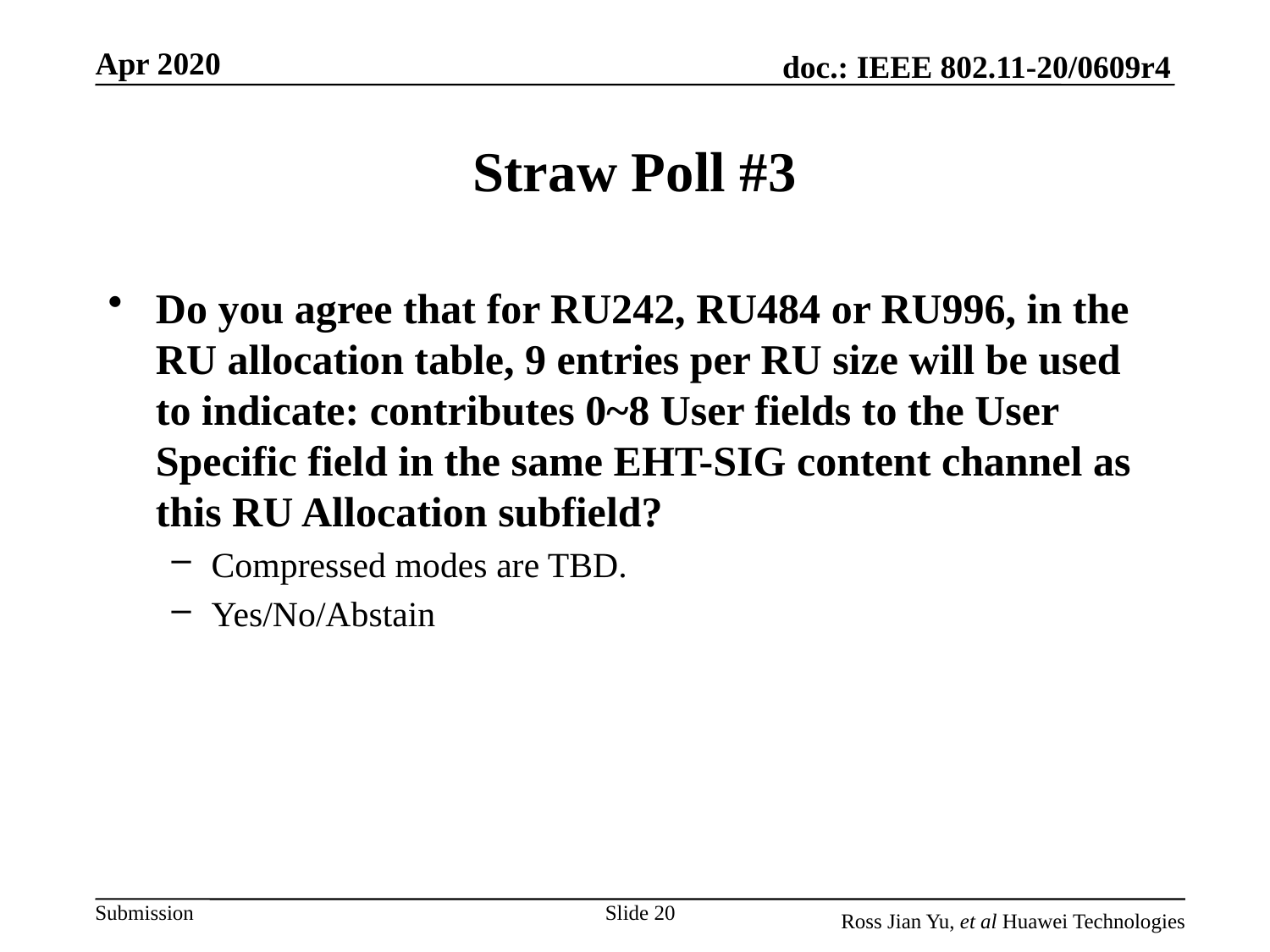

# Straw Poll #3
Do you agree that for RU242, RU484 or RU996, in the RU allocation table, 9 entries per RU size will be used to indicate: contributes 0~8 User fields to the User Specific field in the same EHT-SIG content channel as this RU Allocation subfield?
Compressed modes are TBD.
Yes/No/Abstain

Slide 20